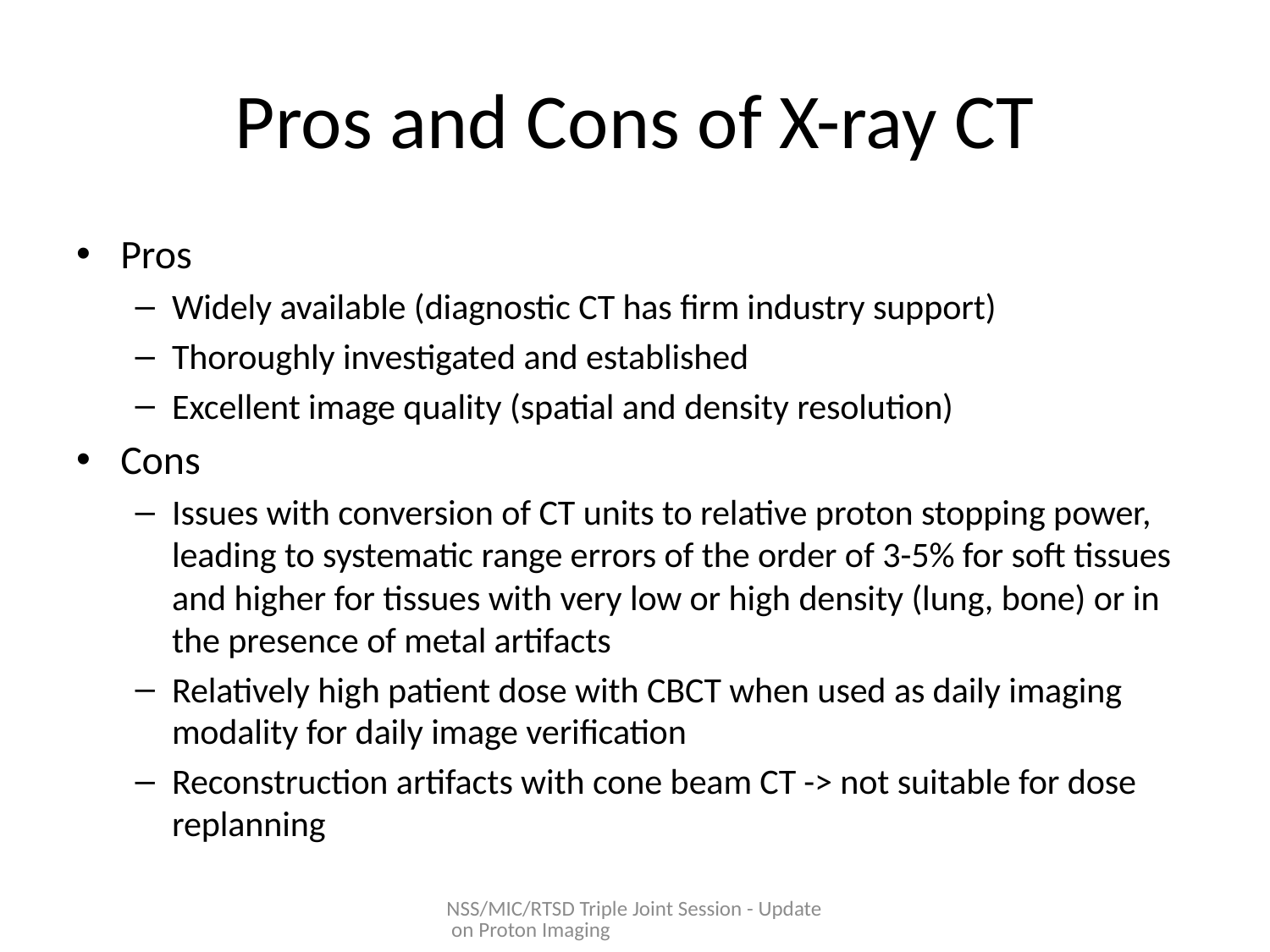

# Pros and Cons of X-ray CT
Pros
Widely available (diagnostic CT has firm industry support)
Thoroughly investigated and established
Excellent image quality (spatial and density resolution)
Cons
Issues with conversion of CT units to relative proton stopping power, leading to systematic range errors of the order of 3-5% for soft tissues and higher for tissues with very low or high density (lung, bone) or in the presence of metal artifacts
Relatively high patient dose with CBCT when used as daily imaging modality for daily image verification
Reconstruction artifacts with cone beam CT -> not suitable for dose replanning
NSS/MIC/RTSD Triple Joint Session - Update on Proton Imaging